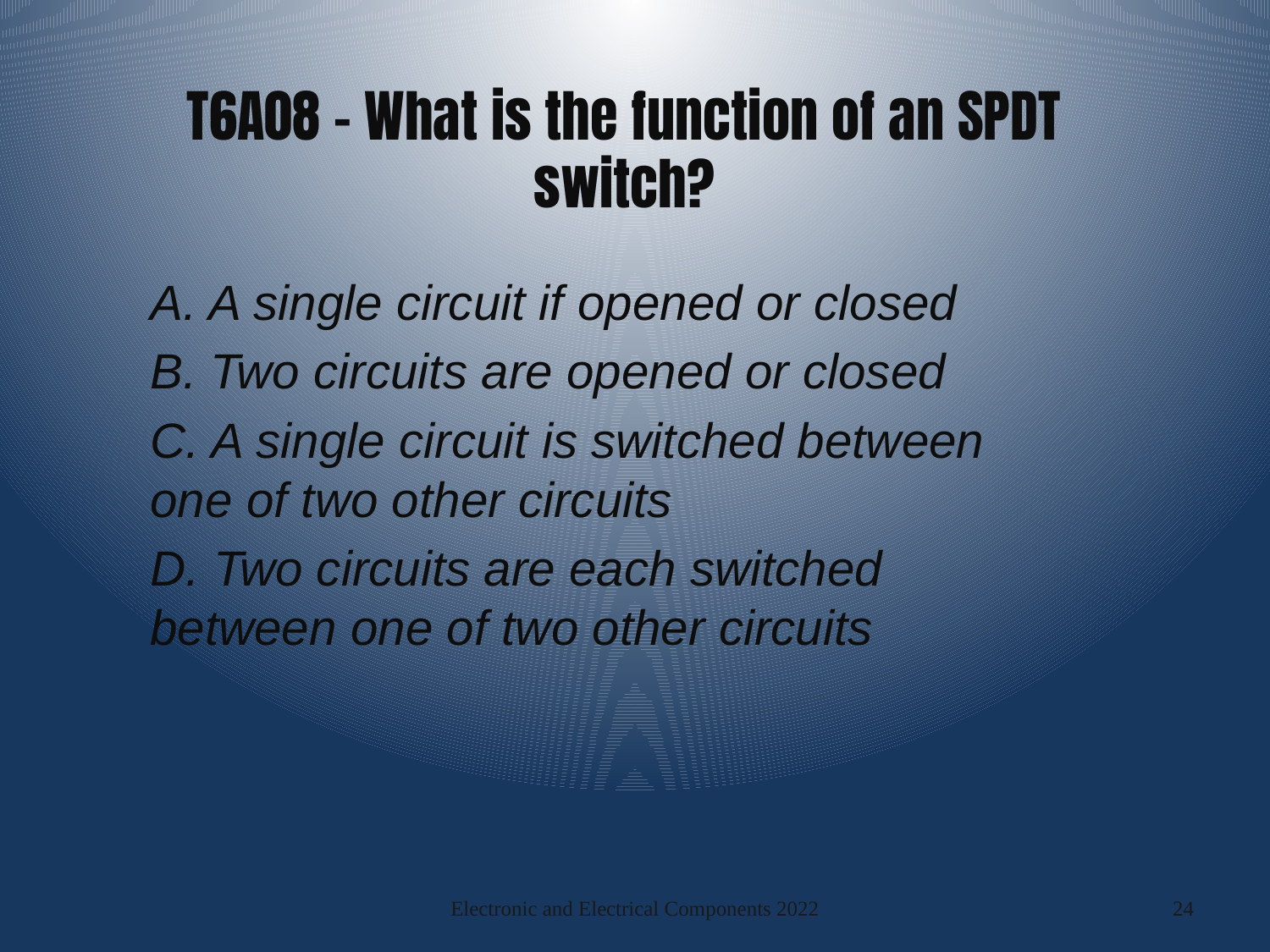

# T6A08 - What is the function of an SPDT switch?
A. A single circuit if opened or closed
B. Two circuits are opened or closed
C. A single circuit is switched between one of two other circuits
D. Two circuits are each switched between one of two other circuits
Electronic and Electrical Components 2022
24